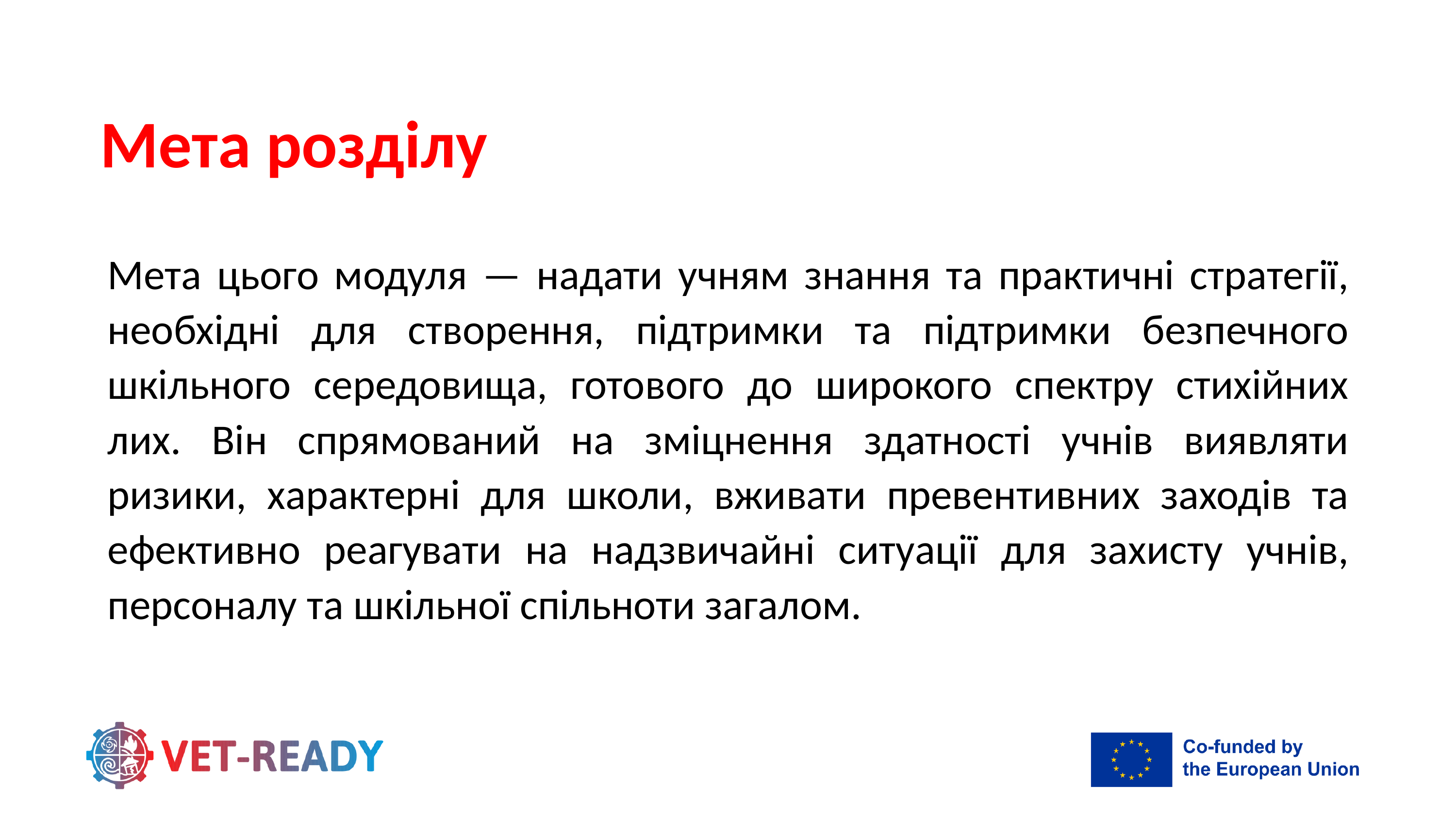

Мета розділу
Мета цього модуля — надати учням знання та практичні стратегії, необхідні для створення, підтримки та підтримки безпечного шкільного середовища, готового до широкого спектру стихійних лих. Він спрямований на зміцнення здатності учнів виявляти ризики, характерні для школи, вживати превентивних заходів та ефективно реагувати на надзвичайні ситуації для захисту учнів, персоналу та шкільної спільноти загалом.